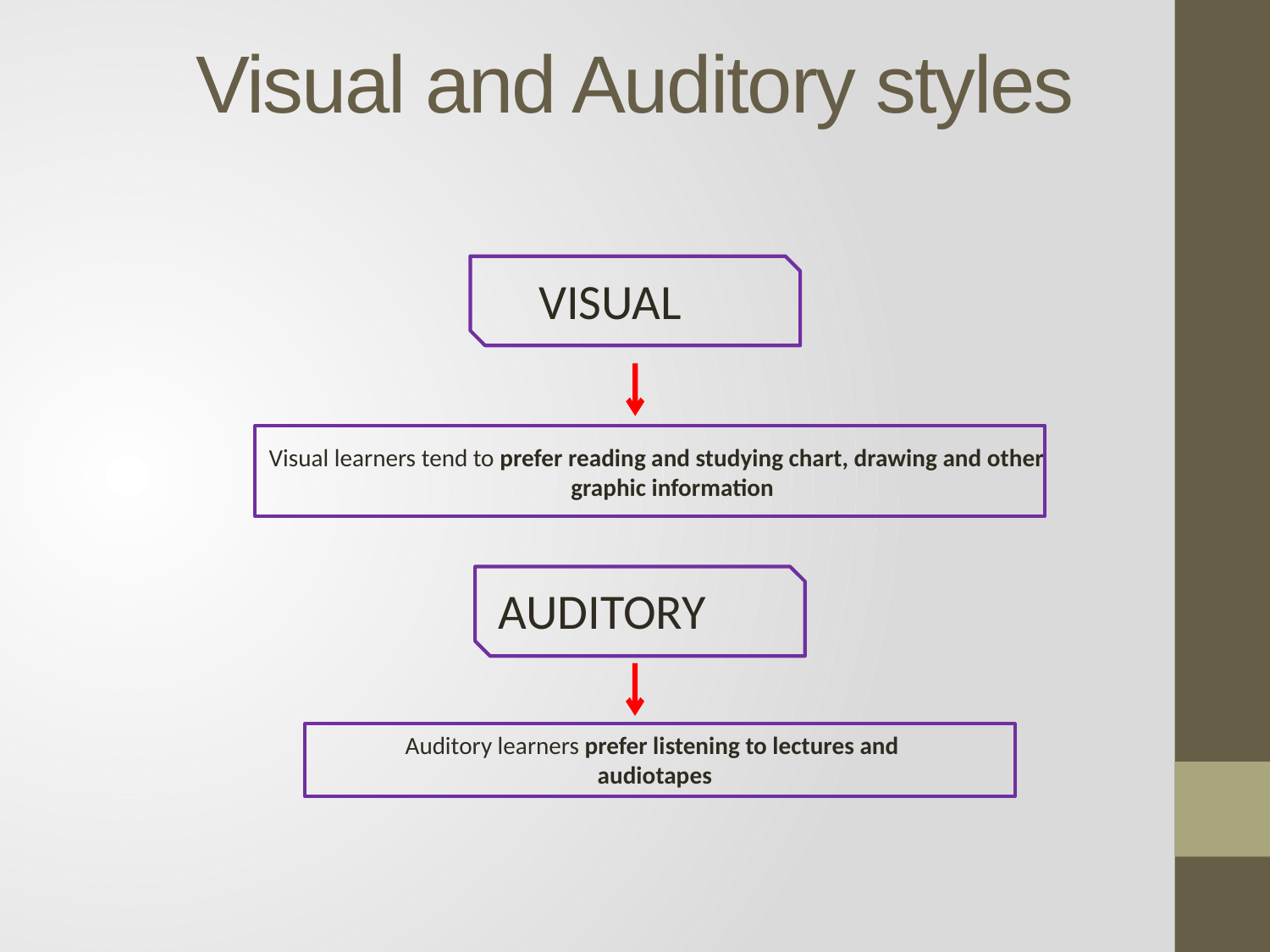

# Visual and Auditory styles

VISUAL

Visual learners tend to prefer reading and studying chart, drawing and other graphic information

AUDITORY

Auditory learners prefer listening to lectures and
audiotapes